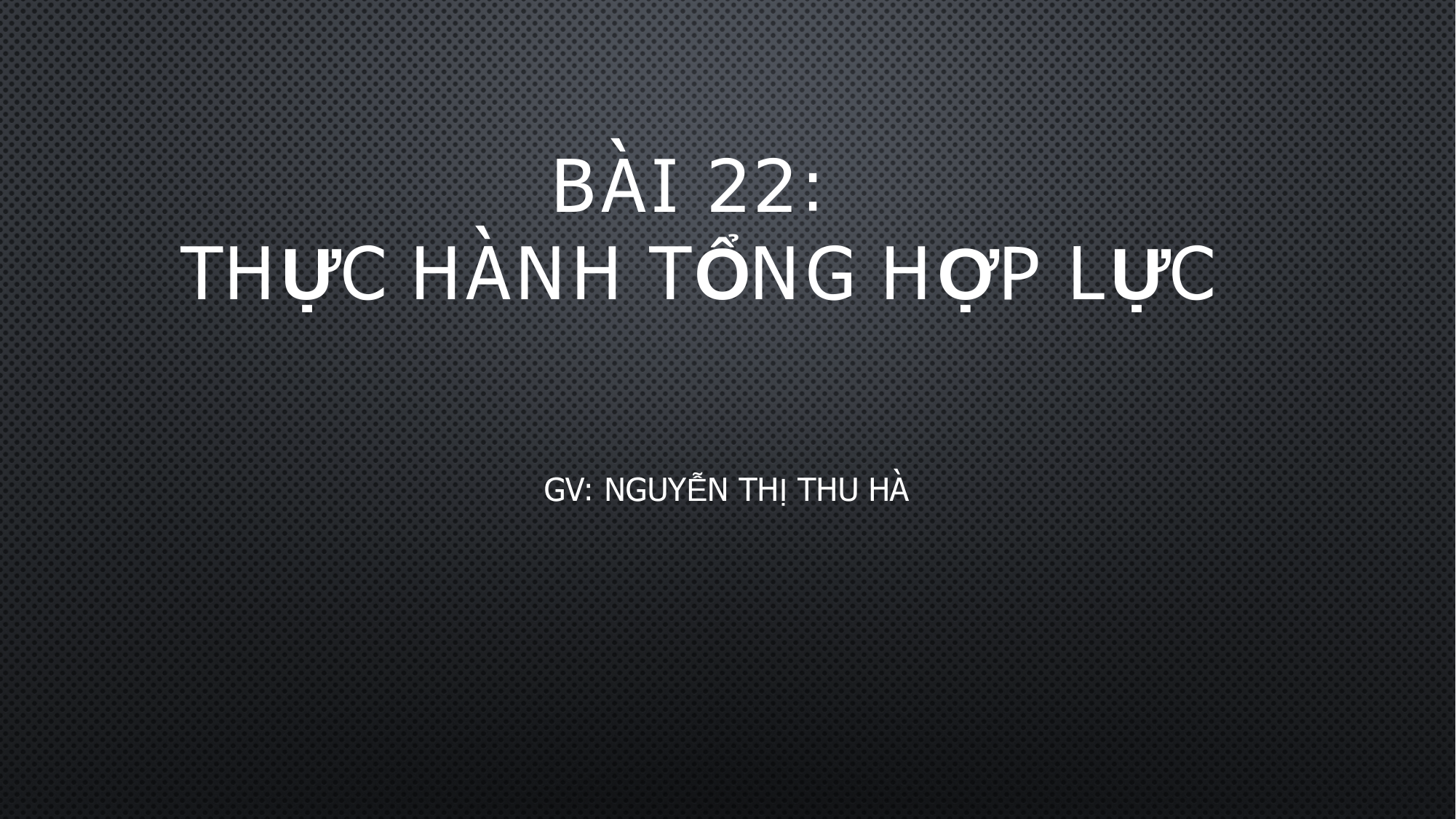

# BÀI 22: THỰC HÀNH TỔNG HỢP LỰC
GV: NGUYỄN THỊ THU HÀ